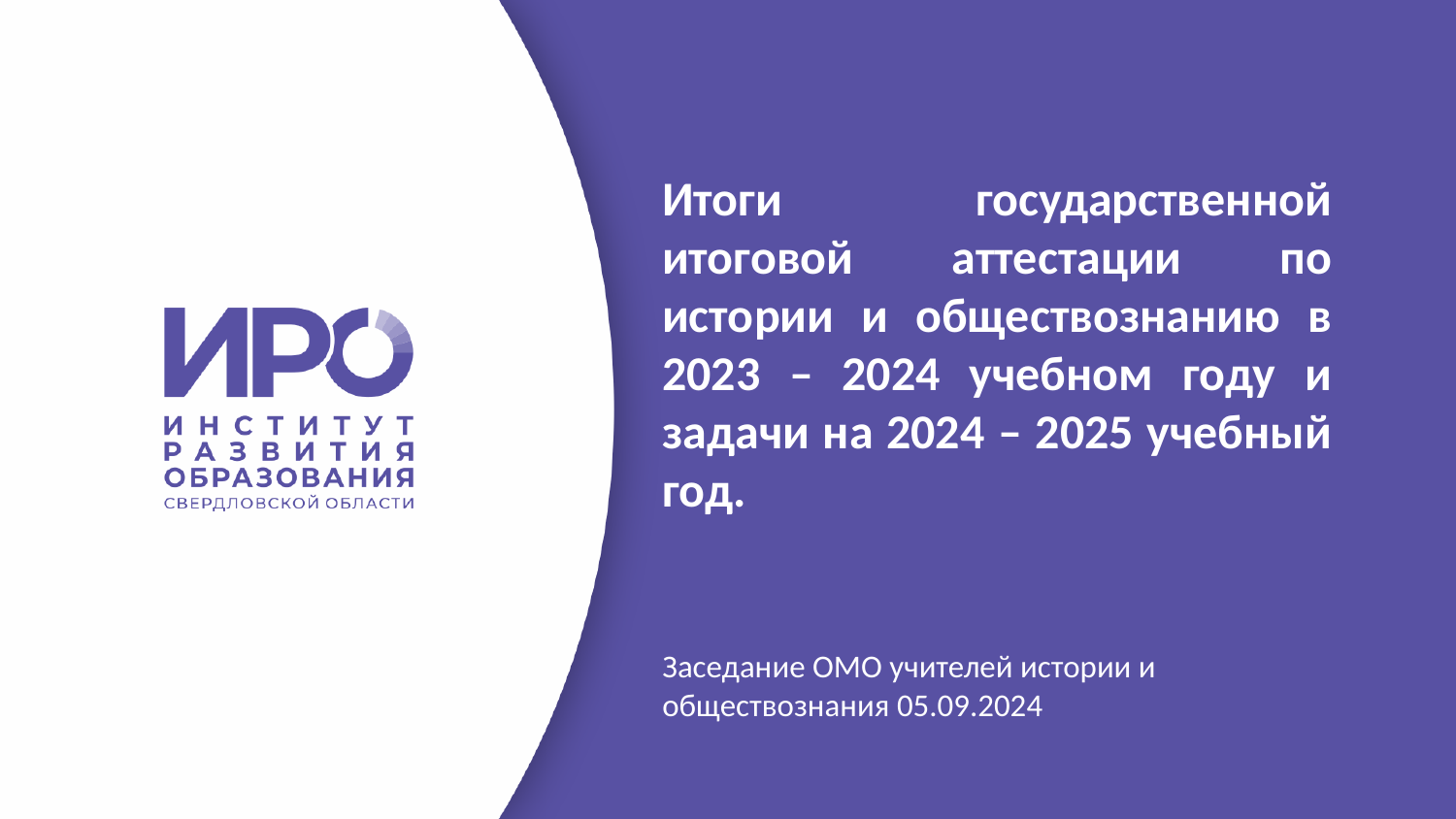

# Итоги государственной итоговой аттестации по истории и обществознанию в 2023 – 2024 учебном году и задачи на 2024 – 2025 учебный год.
Заседание ОМО учителей истории и обществознания 05.09.2024